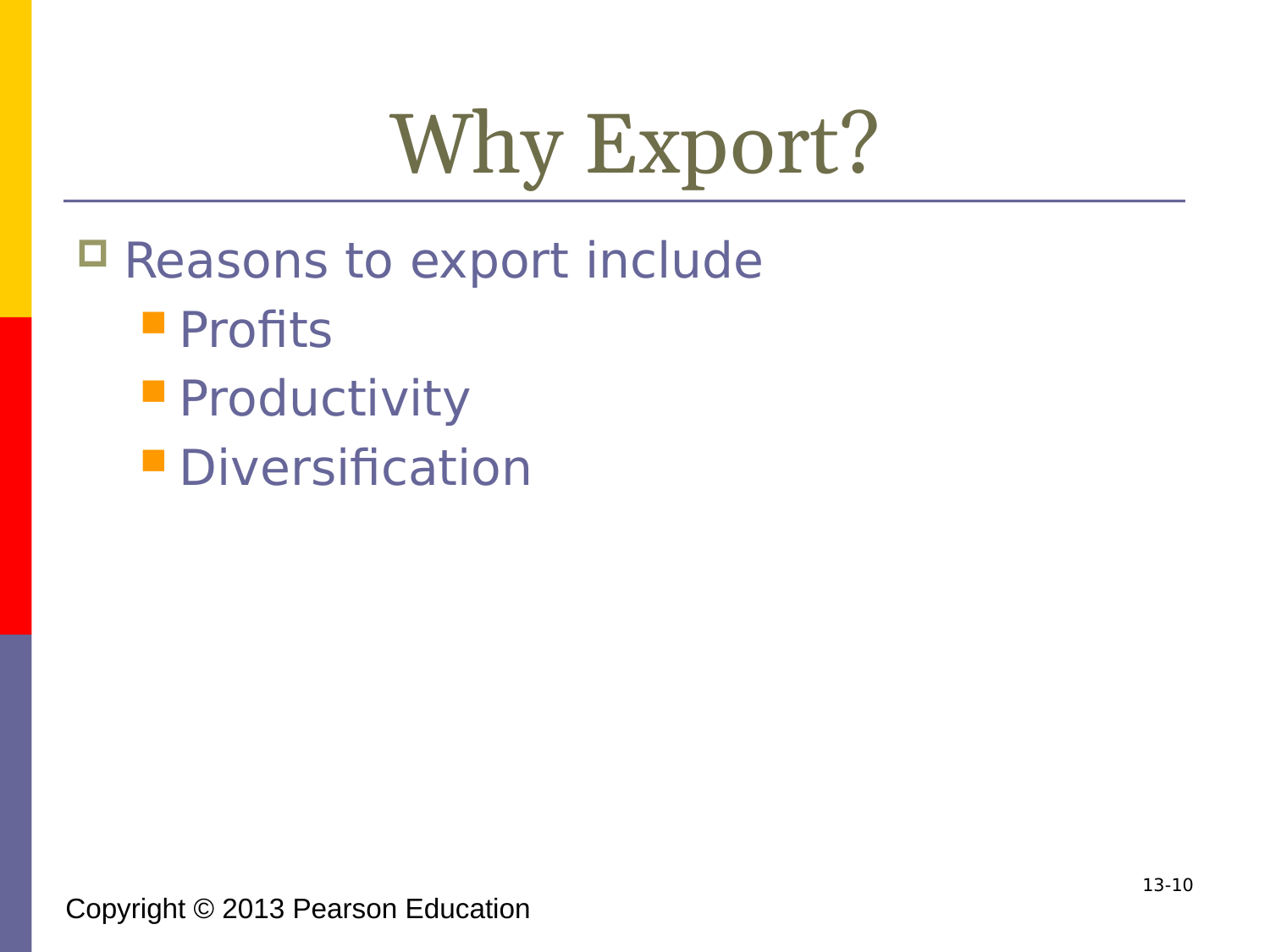

# Why Export?
Reasons to export include
Profits
Productivity
Diversification

13-10